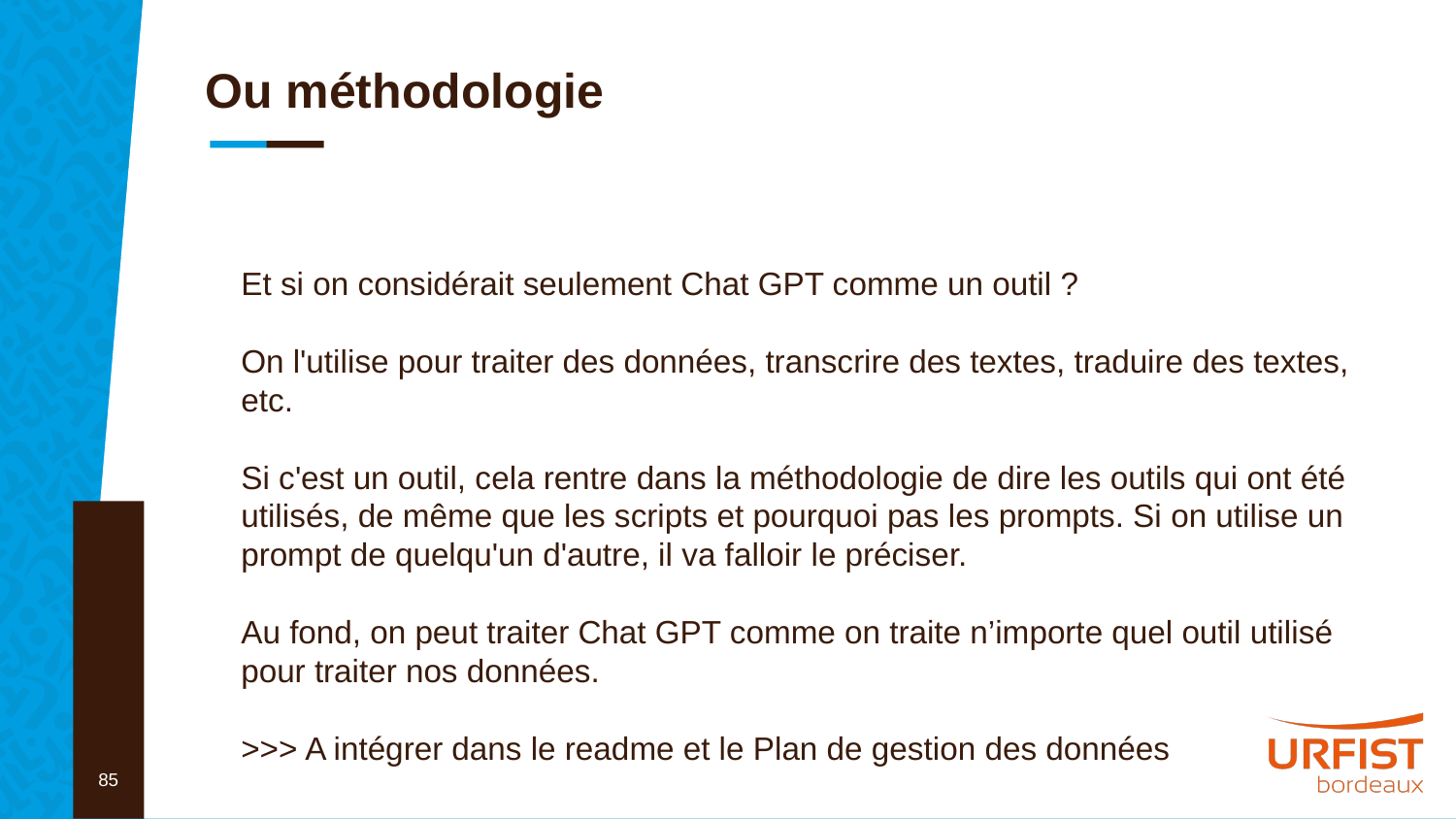

# Ou méthodologie
Et si on considérait seulement Chat GPT comme un outil ?

On l'utilise pour traiter des données, transcrire des textes, traduire des textes, etc.

Si c'est un outil, cela rentre dans la méthodologie de dire les outils qui ont été utilisés, de même que les scripts et pourquoi pas les prompts. Si on utilise un prompt de quelqu'un d'autre, il va falloir le préciser.

Au fond, on peut traiter Chat GPT comme on traite n’importe quel outil utilisé pour traiter nos données.

>>> A intégrer dans le readme et le Plan de gestion des données

85